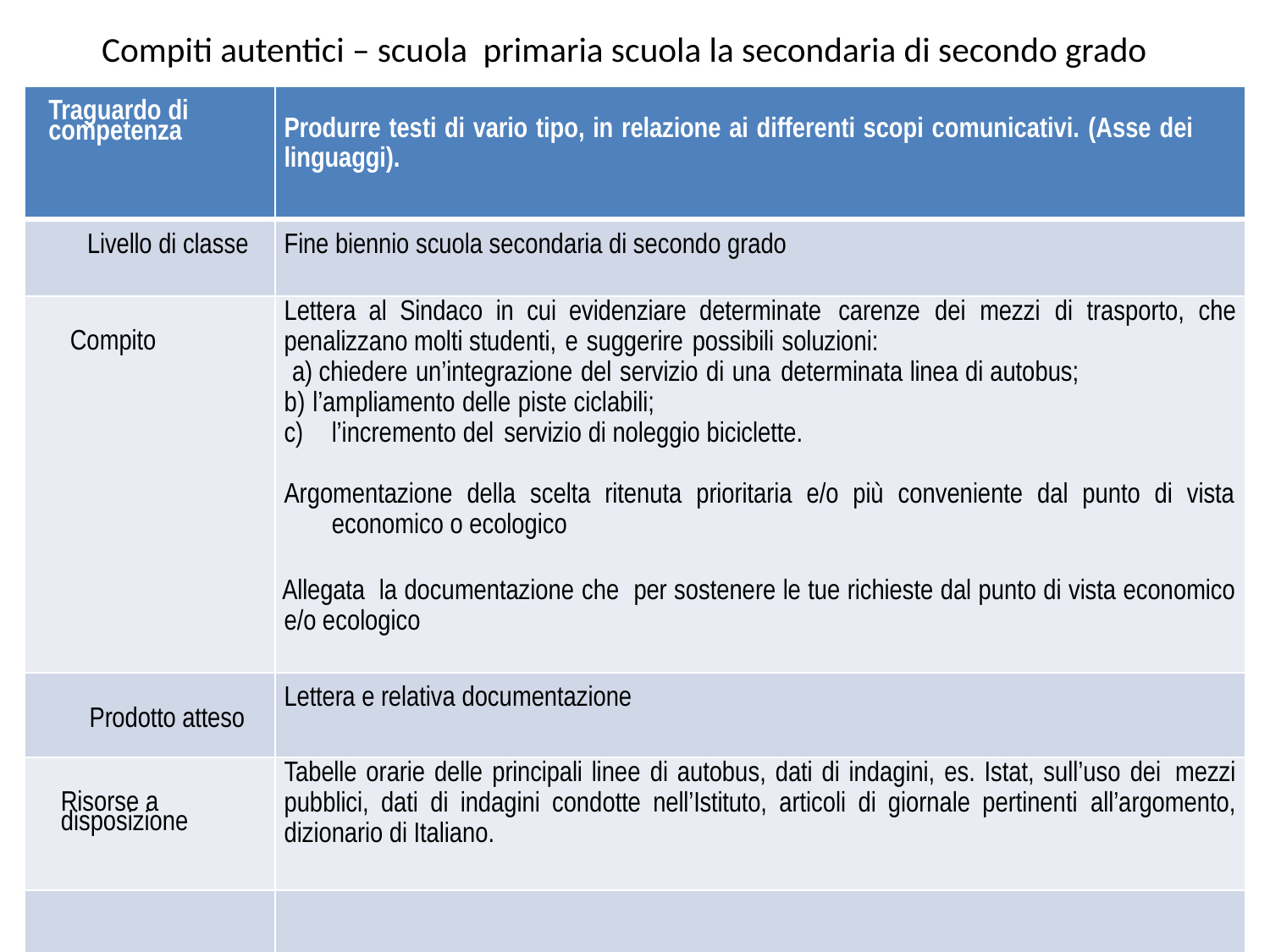

# Compiti autentici – scuola  primaria scuola la secondaria di secondo grado
| Traguardo di competenza | Produrre testi di vario tipo, in relazione ai differenti scopi comunicativi. (Asse dei linguaggi). |
| --- | --- |
| Livello di classe | Fine biennio scuola secondaria di secondo grado |
| Compito | Lettera al Sindaco in cui evidenziare determinate carenze dei mezzi di trasporto, che penalizzano molti studenti, e suggerire possibili soluzioni: a) chiedere un’integrazione del servizio di una determinata linea di autobus; b) l’ampliamento delle piste ciclabili; l’incremento del servizio di noleggio biciclette. Argomentazione della scelta ritenuta prioritaria e/o più conveniente dal punto di vista economico o ecologico Allegata la documentazione che per sostenere le tue richieste dal punto di vista economico e/o ecologico |
| Prodotto atteso | Lettera e relativa documentazione |
| Risorse a disposizione | Tabelle orarie delle principali linee di autobus, dati di indagini, es. Istat, sull’uso dei mezzi pubblici, dati di indagini condotte nell’Istituto, articoli di giornale pertinenti all’argomento, dizionario di Italiano. |
|  |  |